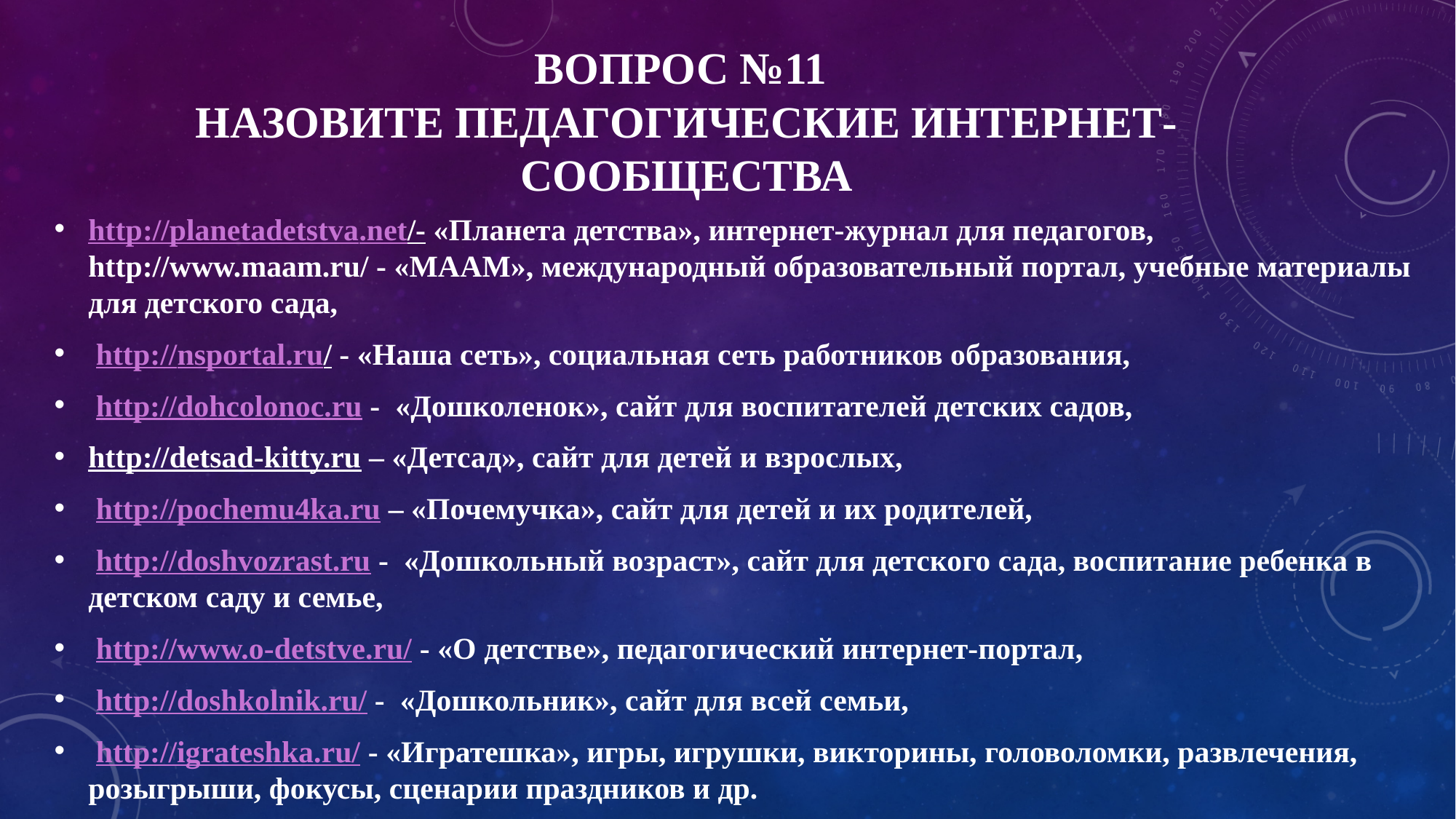

# Вопрос №11 назовите педагогические интернет-сообщества
http://planetadetstva.net/- «Планета детства», интернет-журнал для педагогов, http://www.maam.ru/ - «МААМ», международный образовательный портал, учебные материалы для детского сада,
 http://nsportal.ru/ - «Наша сеть», социальная сеть работников образования,
 http://dohcolonoc.ru -  «Дошколенок», сайт для воспитателей детских садов,
http://detsad-kitty.ru – «Детсад», сайт для детей и взрослых,
 http://pochemu4ka.ru – «Почемучка», сайт для детей и их родителей,
 http://doshvozrast.ru -  «Дошкольный возраст», сайт для детского сада, воспитание ребенка в детском саду и семье,
 http://www.o-detstve.ru/ - «О детстве», педагогический интернет-портал,
 http://doshkolnik.ru/ -  «Дошкольник», сайт для всей семьи,
 http://igrateshka.ru/ - «Игратешка», игры, игрушки, викторины, головоломки, развлечения, розыгрыши, фокусы, сценарии праздников и др.